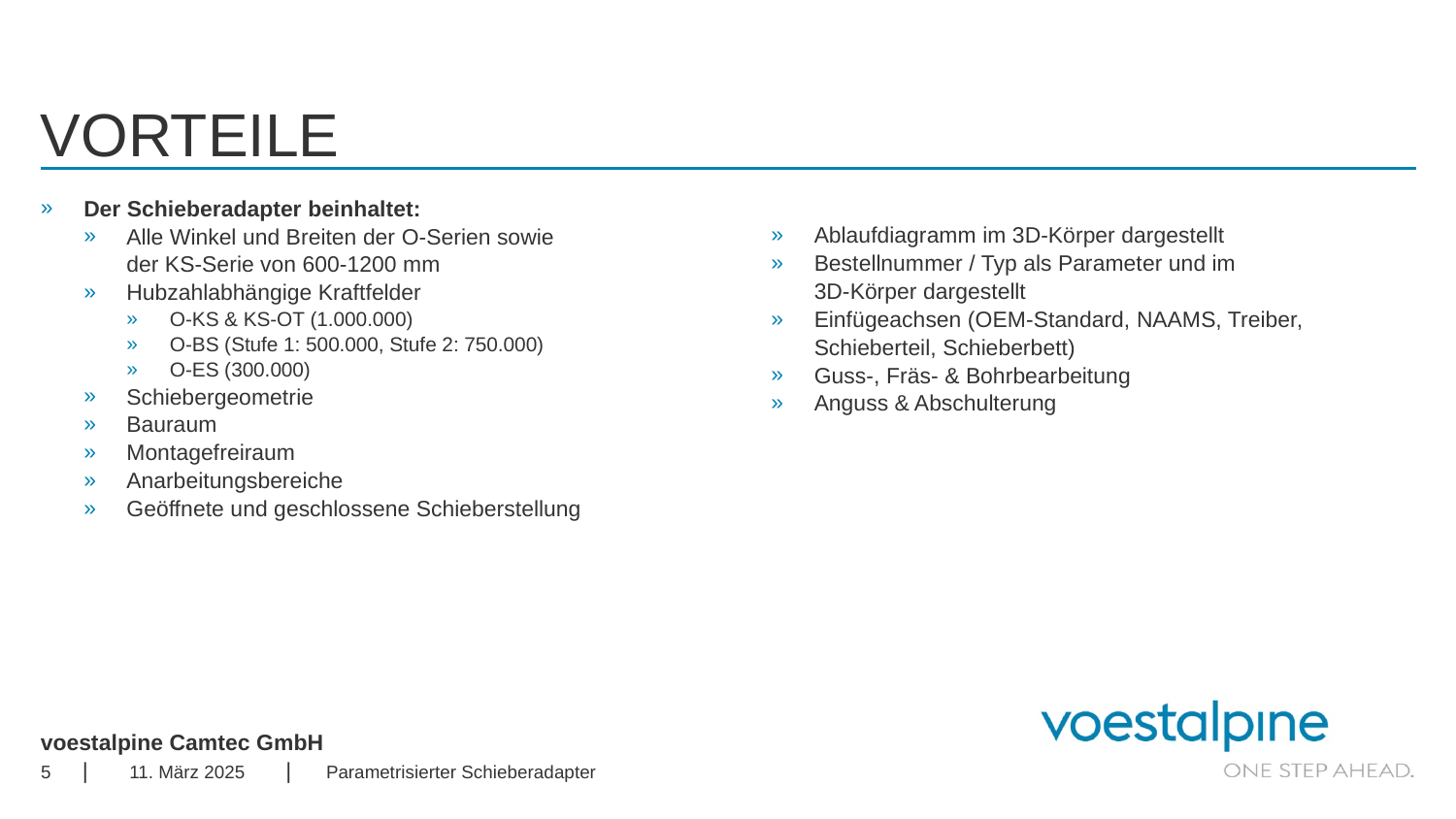

# VORTEILE
Der Schieberadapter beinhaltet:
Alle Winkel und Breiten der O-Serien sowie
der KS-Serie von 600-1200 mm
Hubzahlabhängige Kraftfelder
O-KS & KS-OT (1.000.000)
O-BS (Stufe 1: 500.000, Stufe 2: 750.000)
O-ES (300.000)
Schiebergeometrie
Bauraum
Montagefreiraum
Anarbeitungsbereiche
Geöffnete und geschlossene Schieberstellung

Ablaufdiagramm im 3D-Körper dargestellt
Bestellnummer / Typ als Parameter und im
3D-Körper dargestellt
Einfügeachsen (OEM-Standard, NAAMS, Treiber, Schieberteil, Schieberbett)
Guss-, Fräs- & Bohrbearbeitung
Anguss & Abschulterung

5
11. März 2025
Parametrisierter Schieberadapter